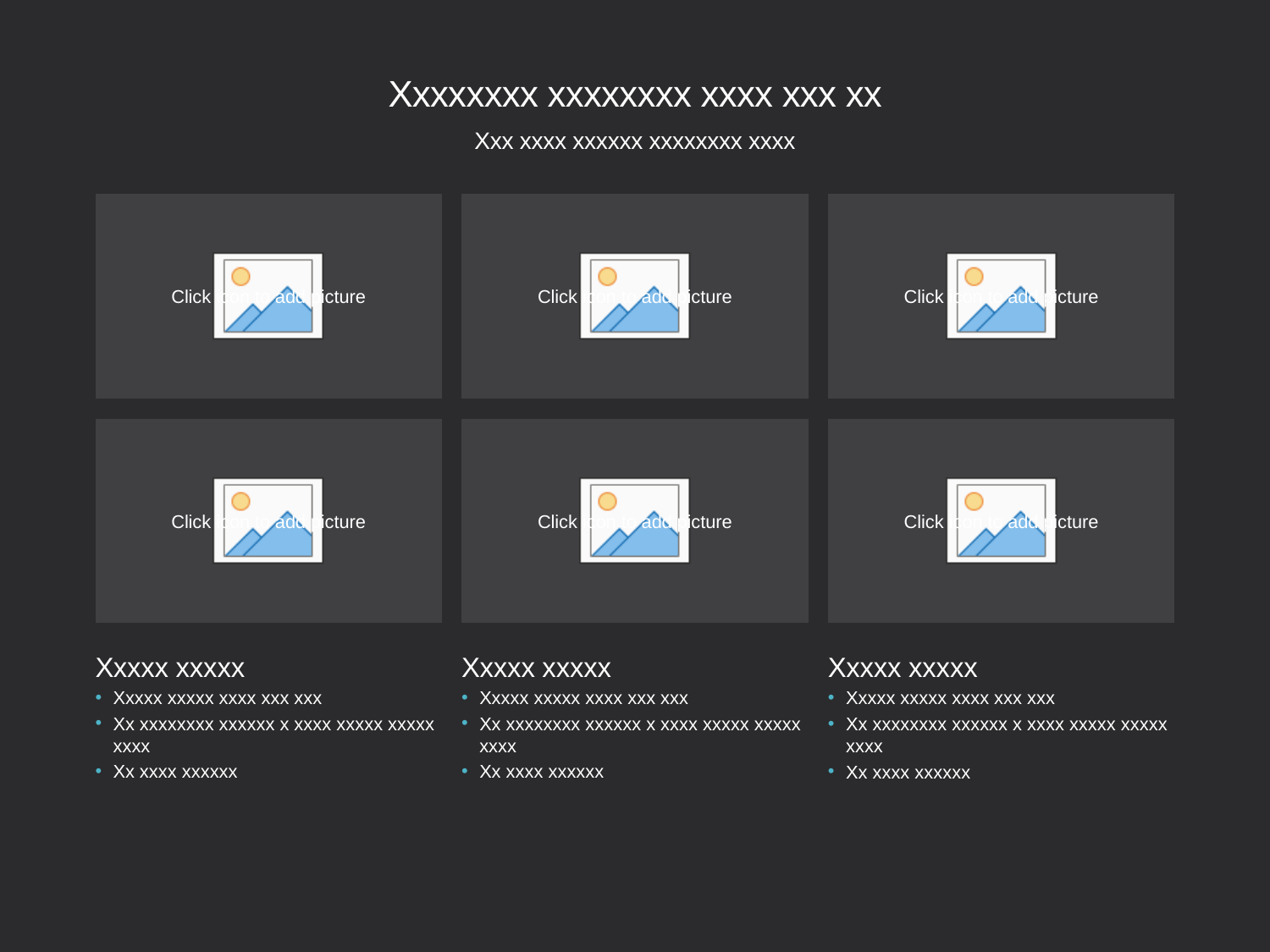

# Xxxxxxxx xxxxxxxx xxxx xxx xx
Xxx xxxx xxxxxx xxxxxxxx xxxx

Xxxxx xxxxx
Xxxxx xxxxx xxxx xxx xxx
Xx xxxxxxxx xxxxxx x xxxx xxxxx xxxxx xxxx
Xx xxxx xxxxxx
Xxxxx xxxxx
Xxxxx xxxxx xxxx xxx xxx
Xx xxxxxxxx xxxxxx x xxxx xxxxx xxxxx xxxx
Xx xxxx xxxxxx
Xxxxx xxxxx
Xxxxx xxxxx xxxx xxx xxx
Xx xxxxxxxx xxxxxx x xxxx xxxxx xxxxx xxxx
Xx xxxx xxxxxx